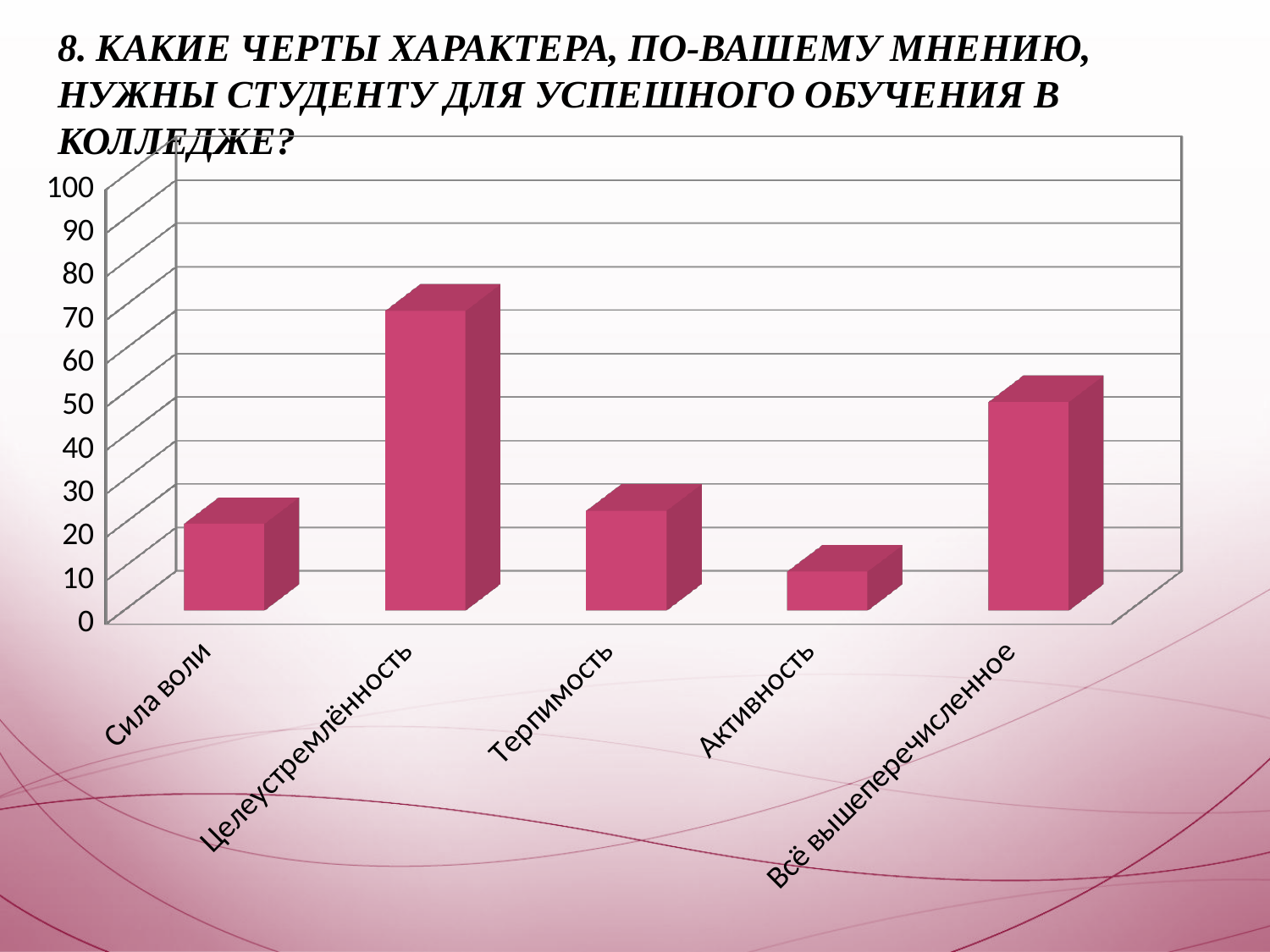

8. Какие черты характера, по-Вашему мнению, нужны студенту для успешного обучения в колледже?

[unsupported chart]